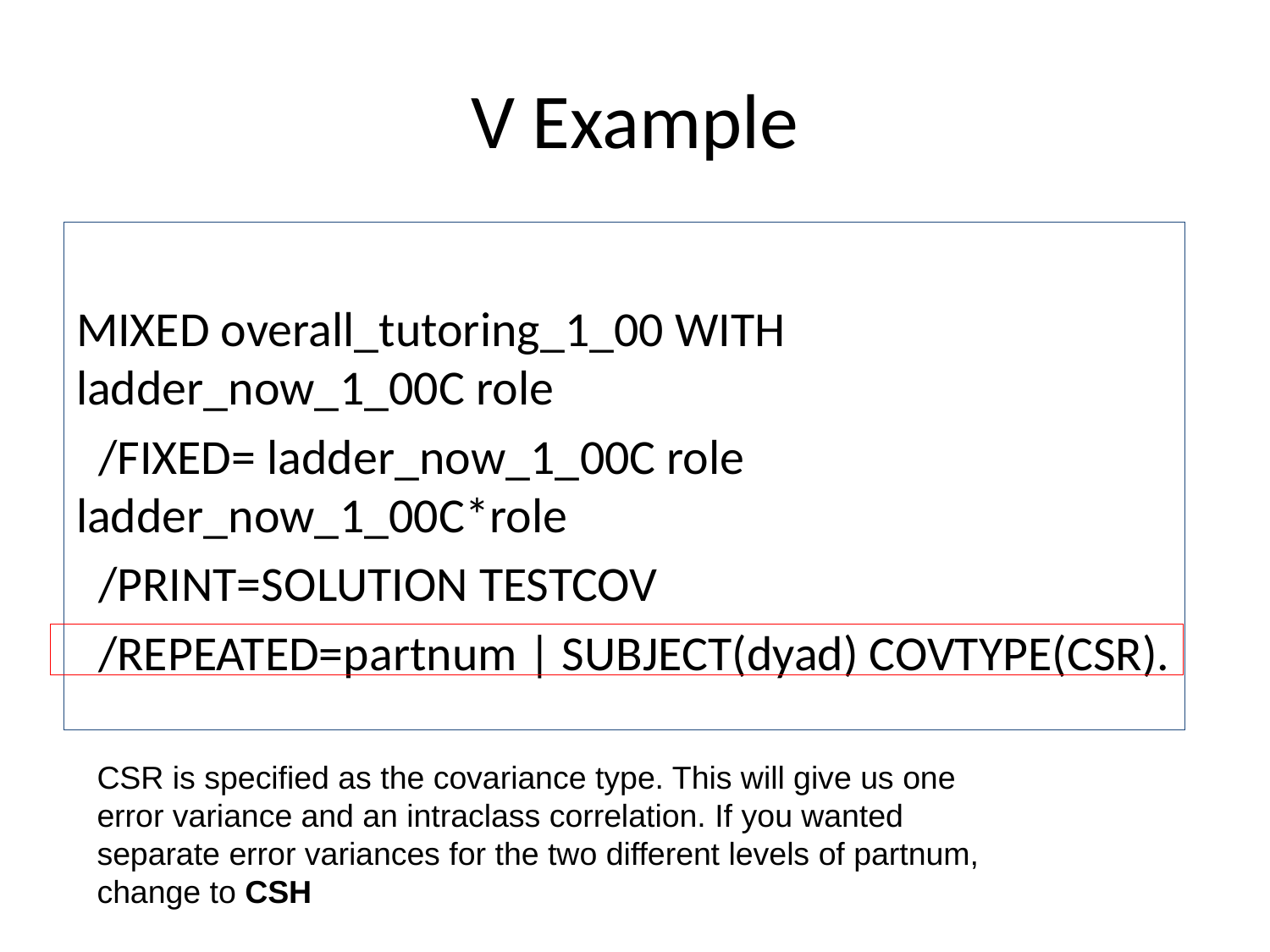

# V Example

MIXED overall_tutoring_1_00 WITH ladder_now_1_00C role
  /FIXED= ladder_now_1_00C role ladder_now_1_00C*role
  /PRINT=SOLUTION TESTCOV
  /REPEATED=partnum | SUBJECT(dyad) COVTYPE(CSR).

CSR is specified as the covariance type. This will give us one error variance and an intraclass correlation. If you wanted separate error variances for the two different levels of partnum, change to CSH